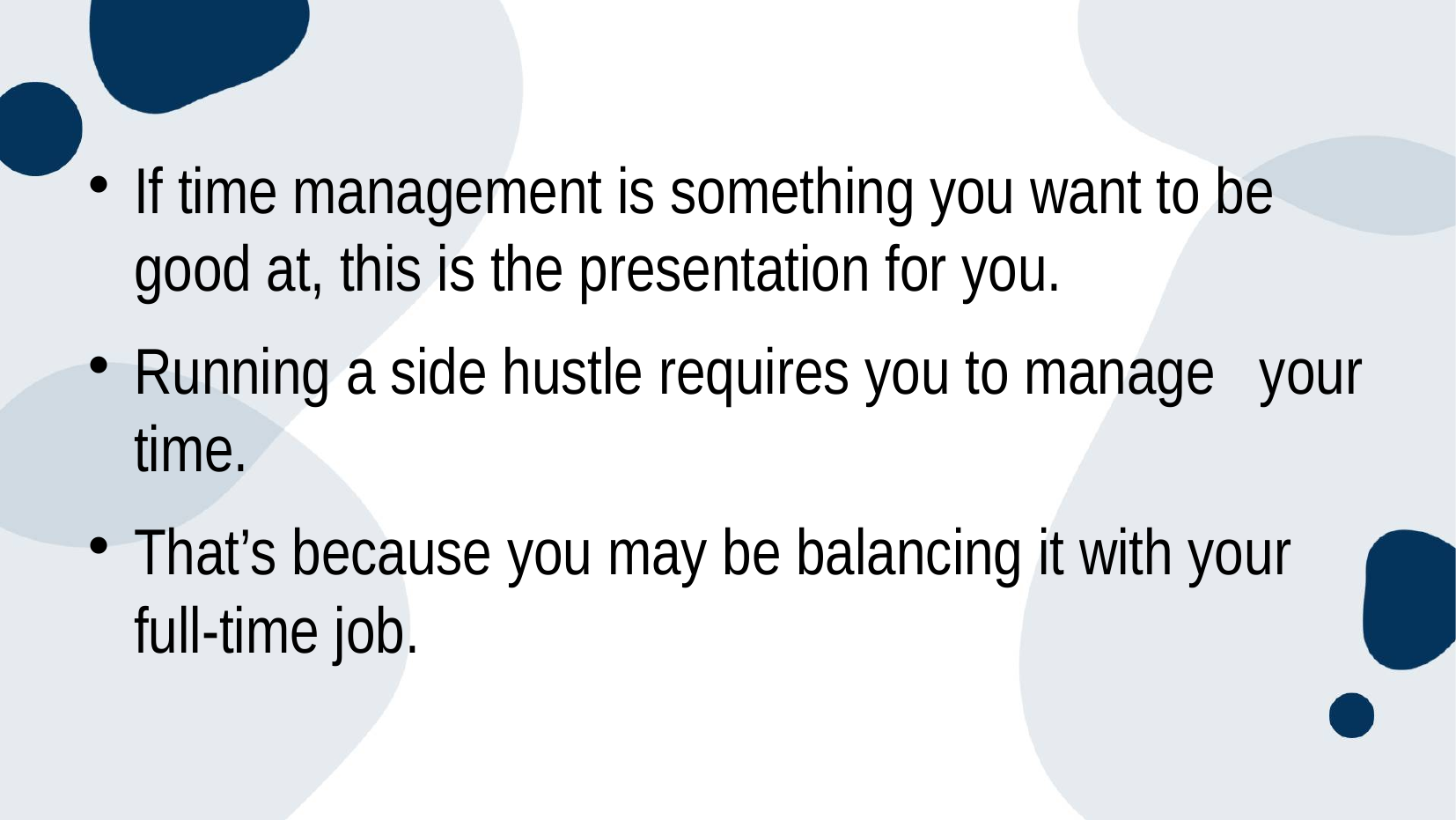

#
If time management is something you want to be good at, this is the presentation for you.
Running a side hustle requires you to manage   your time.
That’s because you may be balancing it with your full-time job.